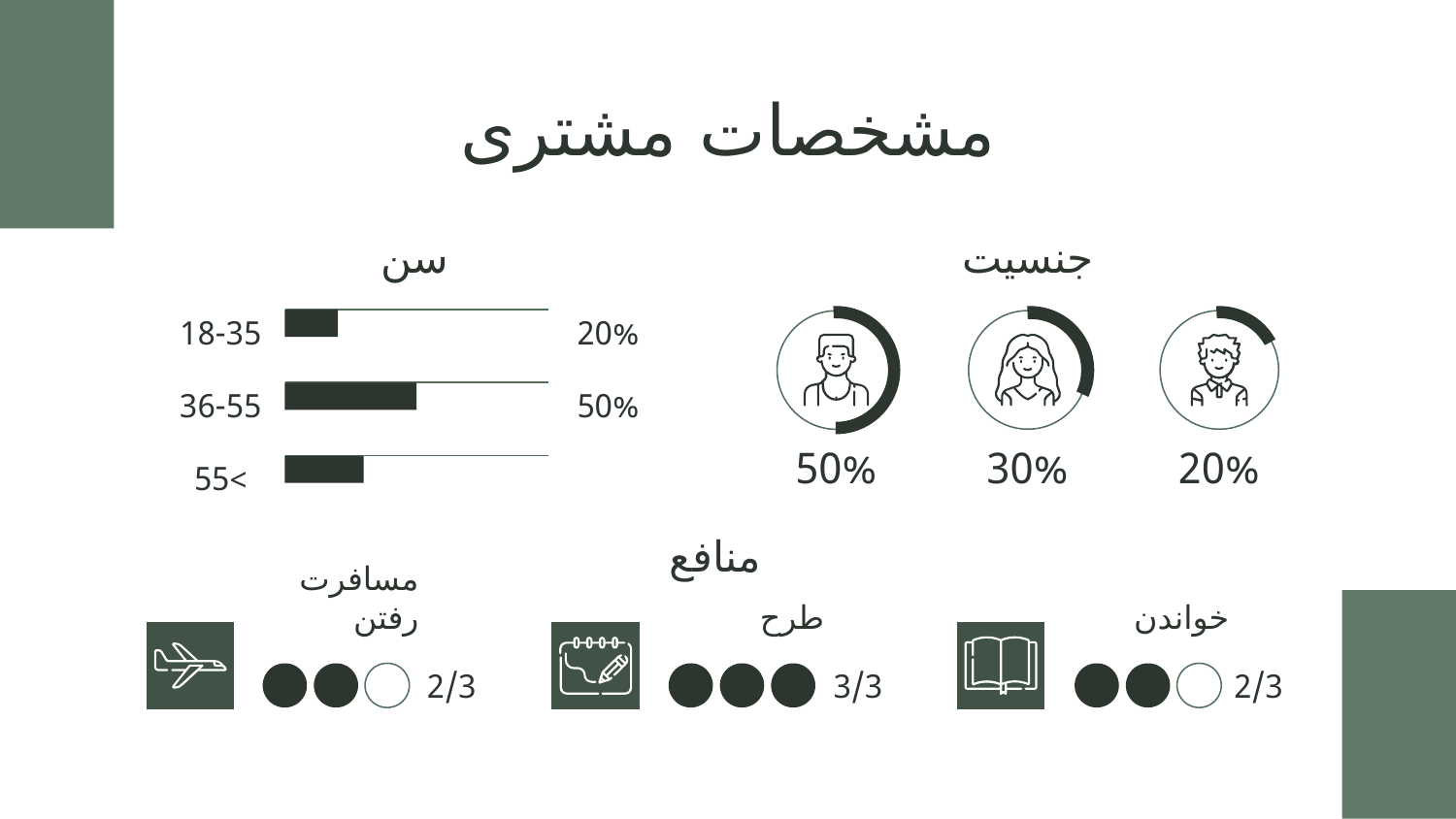

# مشخصات مشتری
سن
جنسیت

18-35

20%

36-55
50%

50%
30%
20%
>55

منافع
مسافرت رفتن
طرح
خواندن

2/3

3/3

2/3